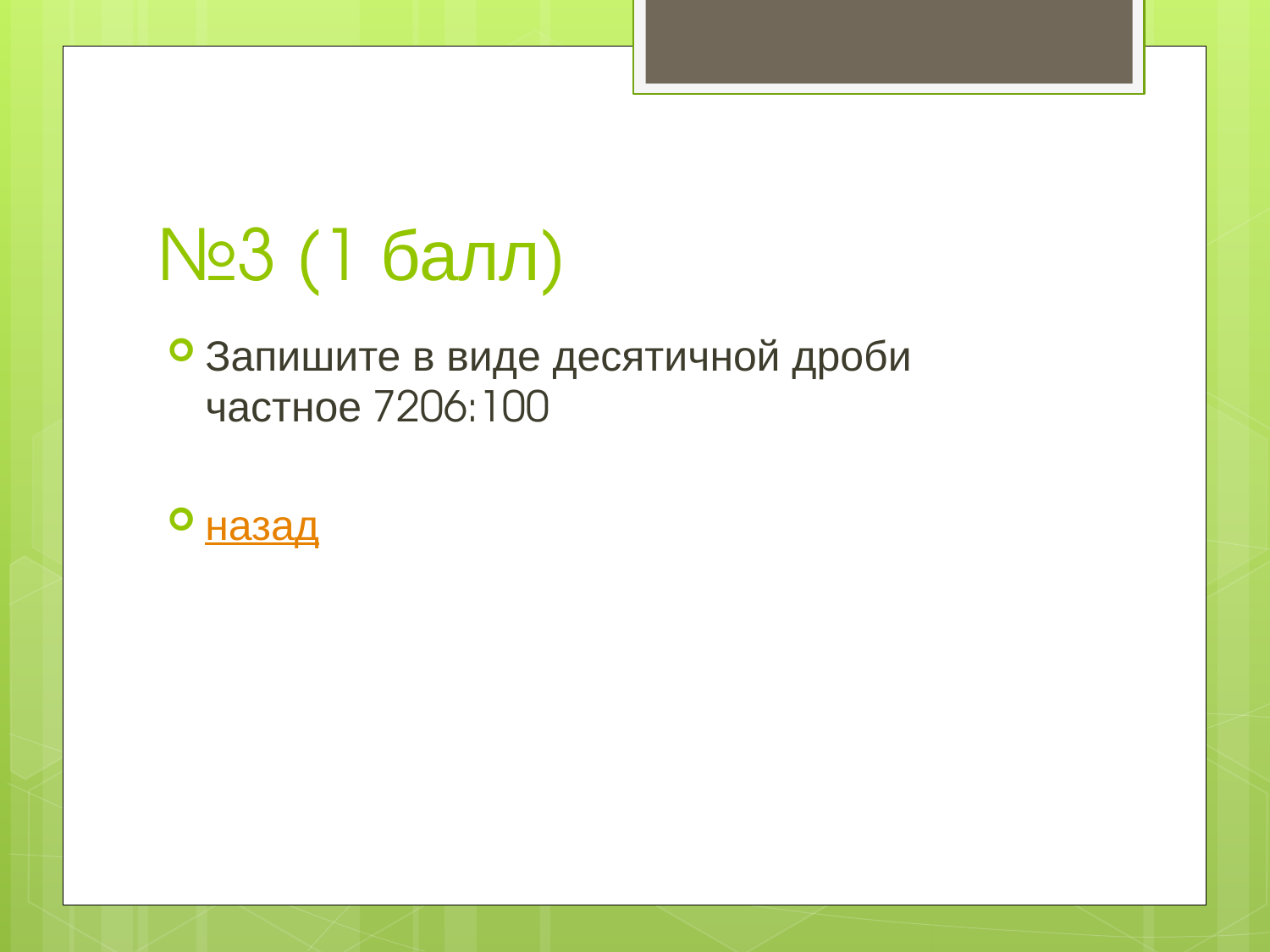

# №3 (1 балл)
Запишите в виде десятичной дроби частное 7206:100

назад